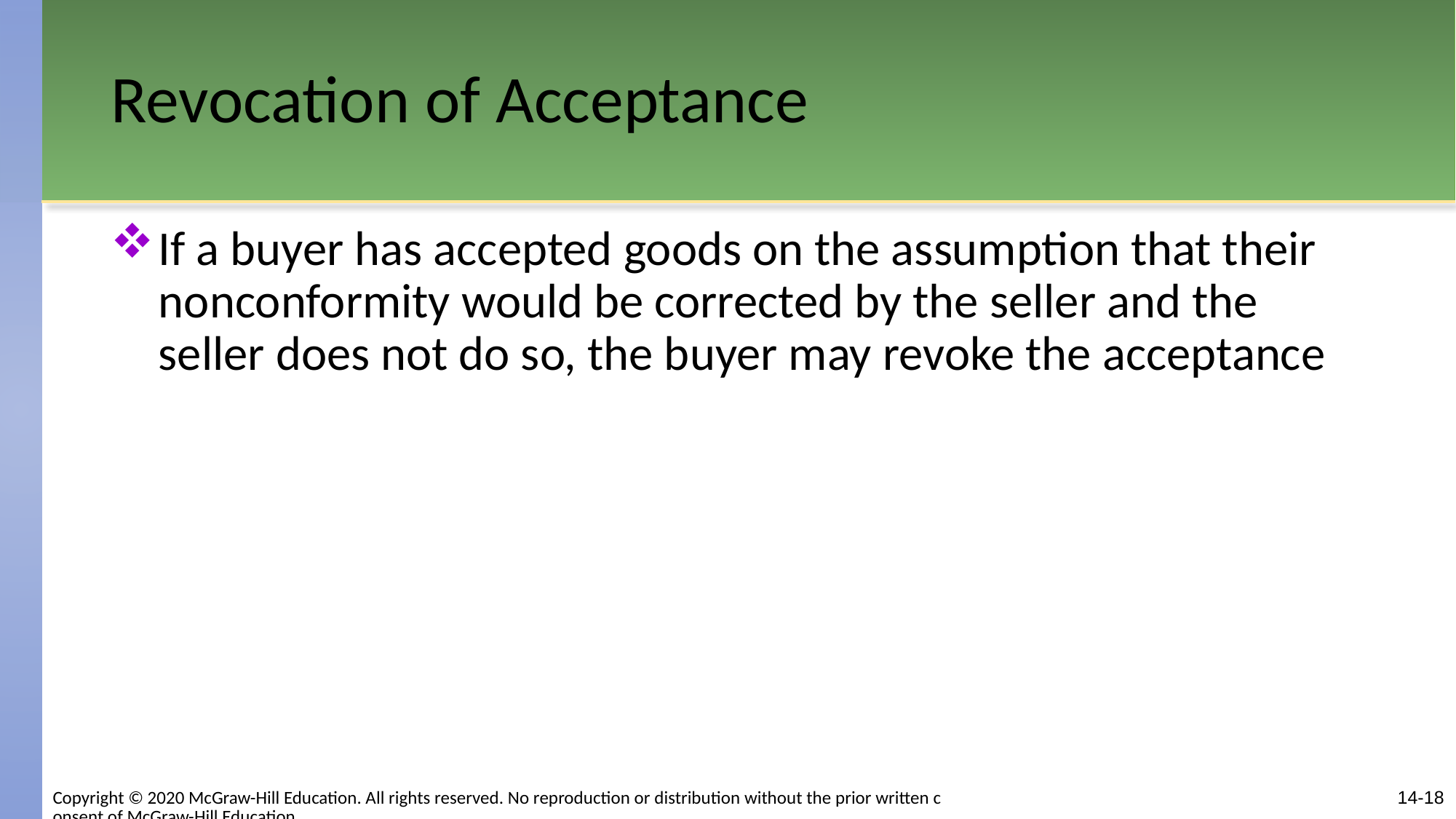

# Revocation of Acceptance
If a buyer has accepted goods on the assumption that their nonconformity would be corrected by the seller and the seller does not do so, the buyer may revoke the acceptance

14-18
Copyright © 2020 McGraw-Hill Education. All rights reserved. No reproduction or distribution without the prior written consent of McGraw-Hill Education.